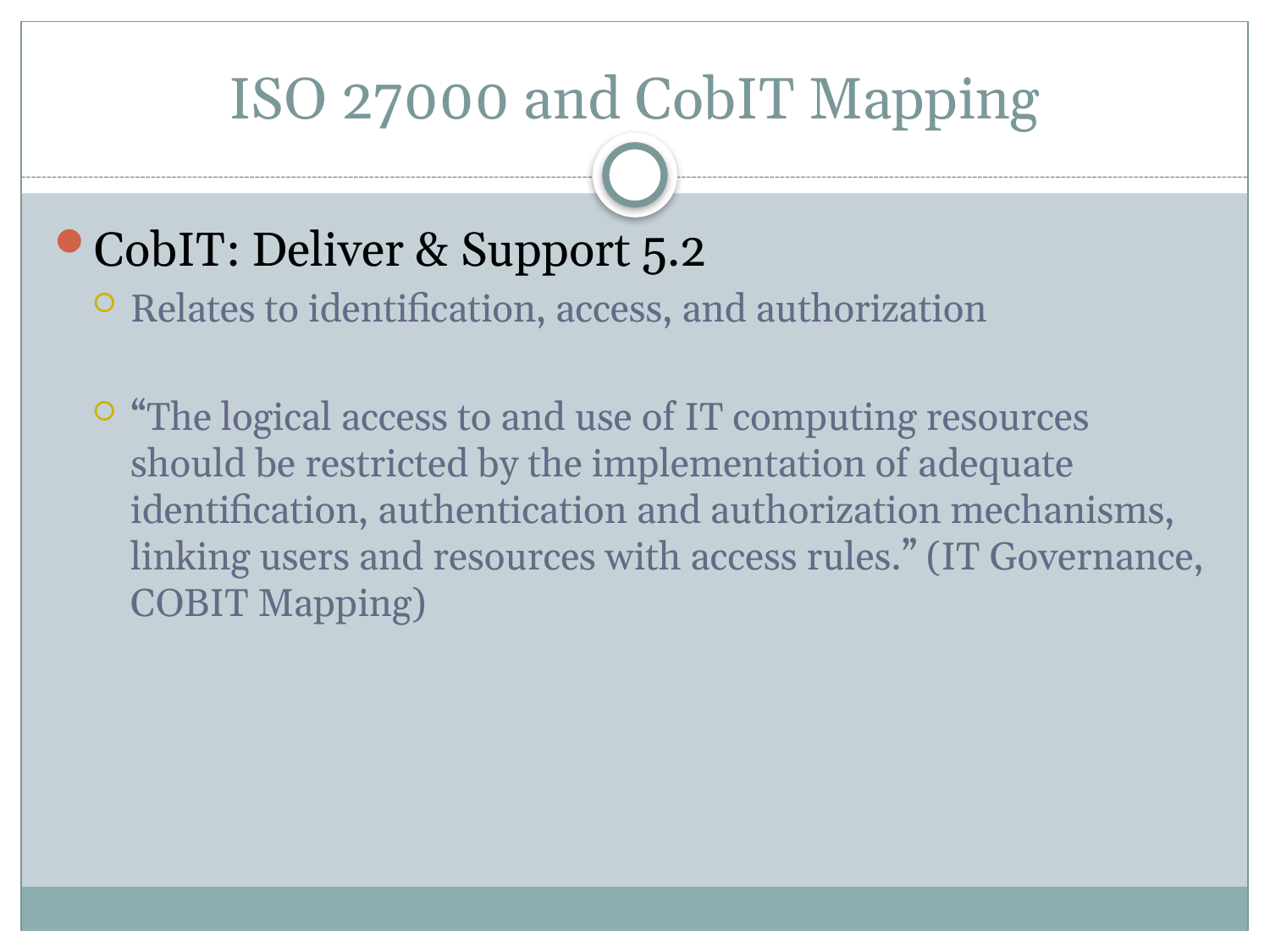

# ISO 27000 and CobIT Mapping
CobIT: Deliver & Support 5.2
Relates to identification, access, and authorization

“The logical access to and use of IT computing resources should be restricted by the implementation of adequate identification, authentication and authorization mechanisms, linking users and resources with access rules.” (IT Governance, COBIT Mapping)